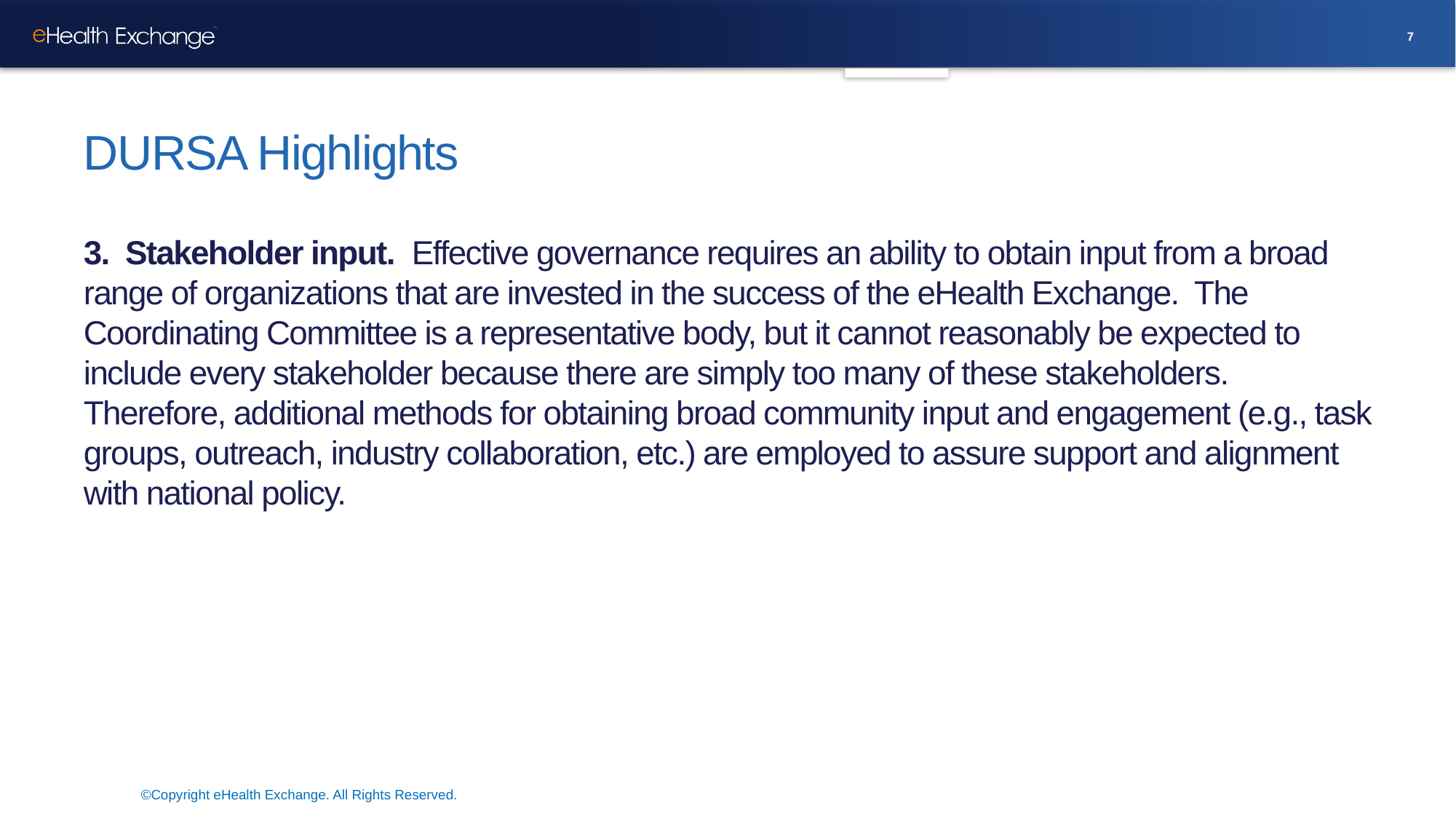

7
# DURSA Highlights
3.  Stakeholder input.  Effective governance requires an ability to obtain input from a broad range of organizations that are invested in the success of the eHealth Exchange.  The Coordinating Committee is a representative body, but it cannot reasonably be expected to include every stakeholder because there are simply too many of these stakeholders.  Therefore, additional methods for obtaining broad community input and engagement (e.g., task groups, outreach, industry collaboration, etc.) are employed to assure support and alignment with national policy.
©Copyright eHealth Exchange. All Rights Reserved.